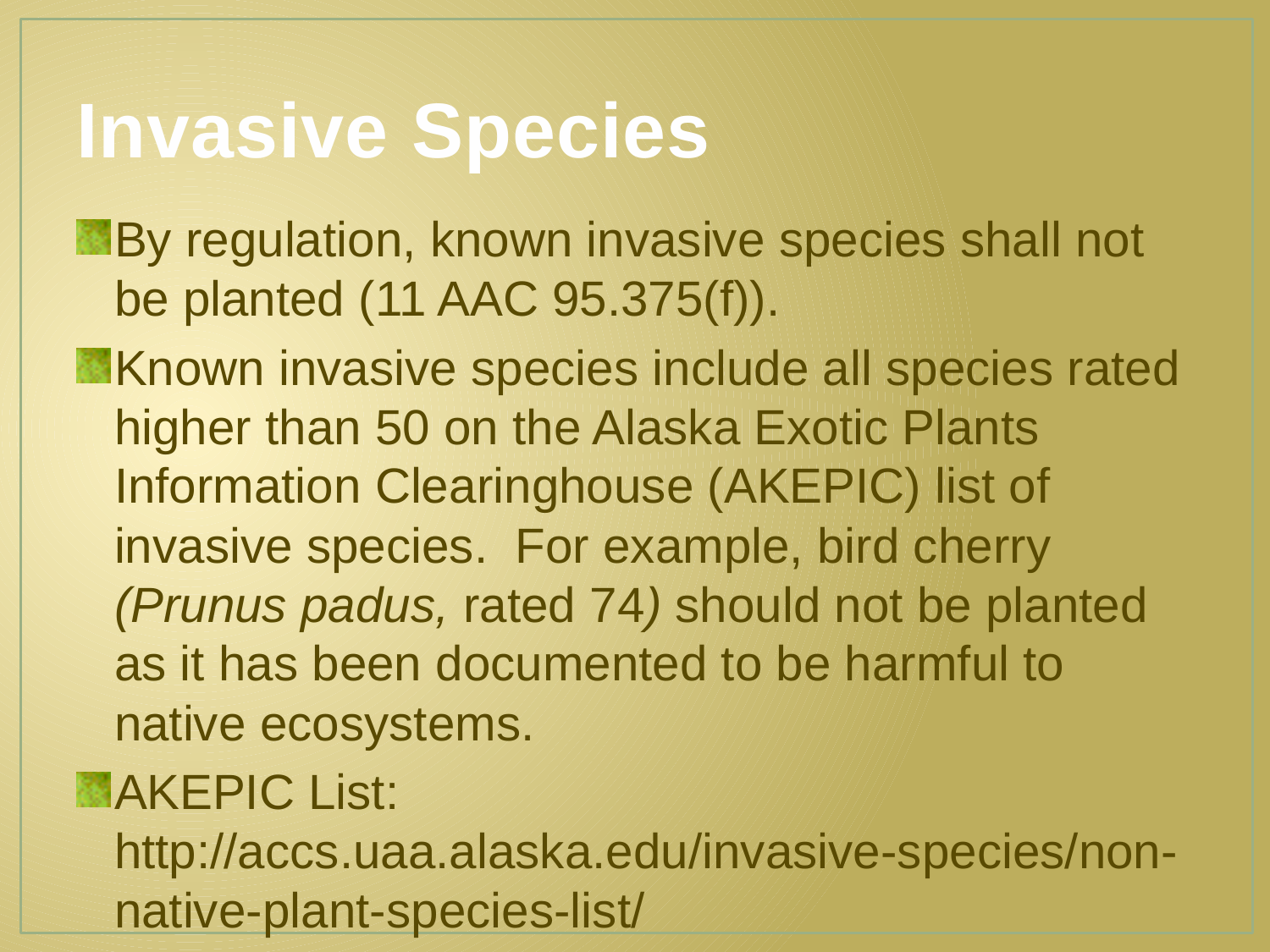

# Invasive Species
By regulation, known invasive species shall not be planted (11 AAC 95.375(f)).
Known invasive species include all species rated higher than 50 on the Alaska Exotic Plants Information Clearinghouse (AKEPIC) list of invasive species.  For example, bird cherry (Prunus padus, rated 74) should not be planted as it has been documented to be harmful to native ecosystems.
AKEPIC List:  http://accs.uaa.alaska.edu/invasive-species/non-native-plant-species-list/